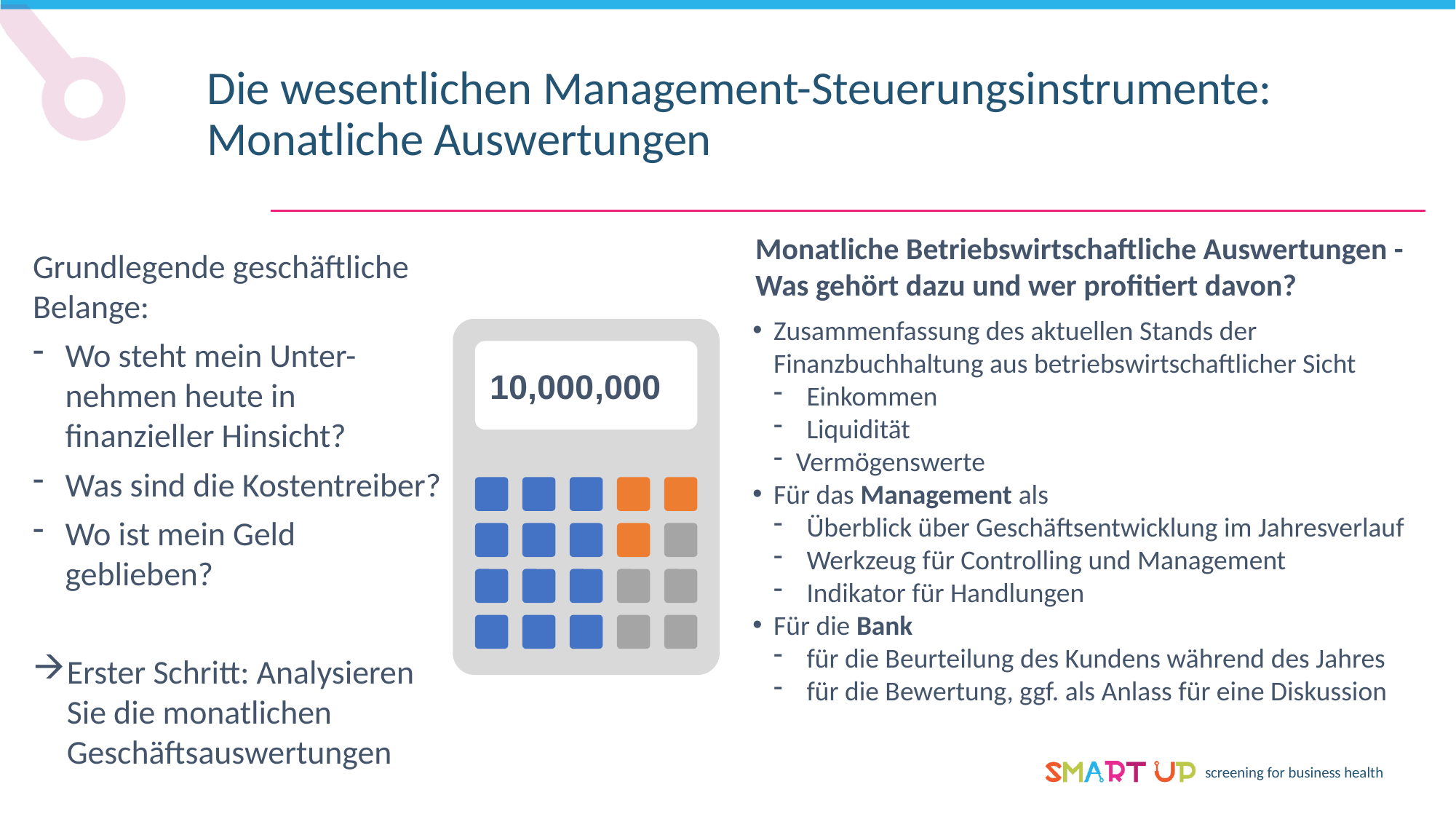

Die wesentlichen Management-Steuerungsinstrumente: Monatliche Auswertungen
Monatliche Betriebswirtschaftliche Auswertungen -
Was gehört dazu und wer profitiert davon?
Grundlegende geschäftliche Belange:
Wo steht mein Unter-nehmen heute in finanzieller Hinsicht?
Was sind die Kostentreiber?
Wo ist mein Geld geblieben?

Erster Schritt: Analysieren Sie die monatlichen Geschäftsauswertungen

Zusammenfassung des aktuellen Stands der Finanzbuchhaltung aus betriebswirtschaftlicher Sicht
Einkommen
Liquidität
Vermögenswerte
Für das Management als
Überblick über Geschäftsentwicklung im Jahresverlauf
Werkzeug für Controlling und Management
Indikator für Handlungen
Für die Bank
für die Beurteilung des Kundens während des Jahres
für die Bewertung, ggf. als Anlass für eine Diskussion

10,000,000